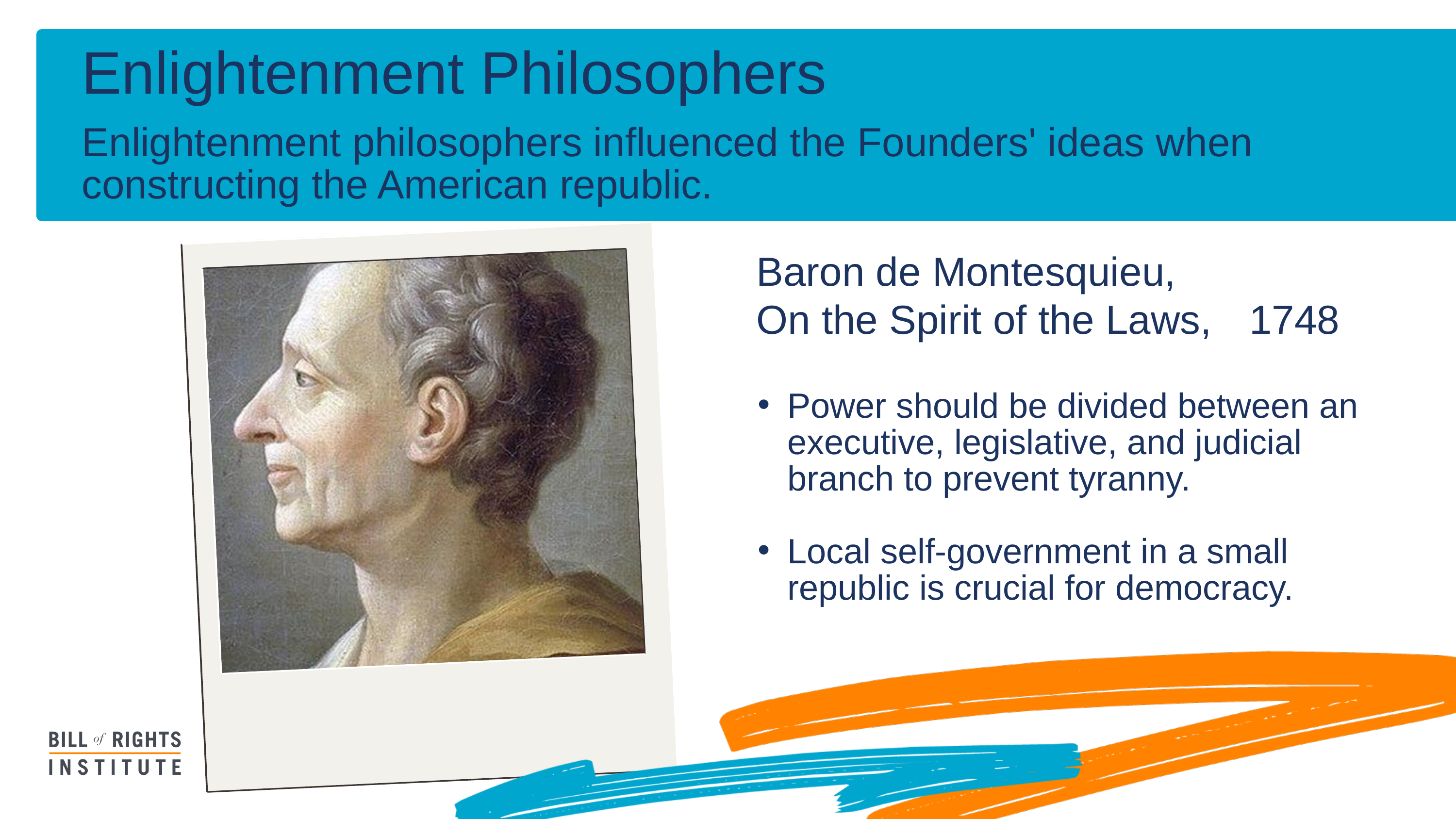

Enlightenment Philosophers
Enlightenment philosophers influenced the Founders' ideas when constructing the American republic.

Baron de Montesquieu,
On the Spirit of the Laws,
1748
Power should be divided between an executive, legislative, and judicial branch to prevent tyranny.​

Local self-government in a small republic is crucial for democracy.​